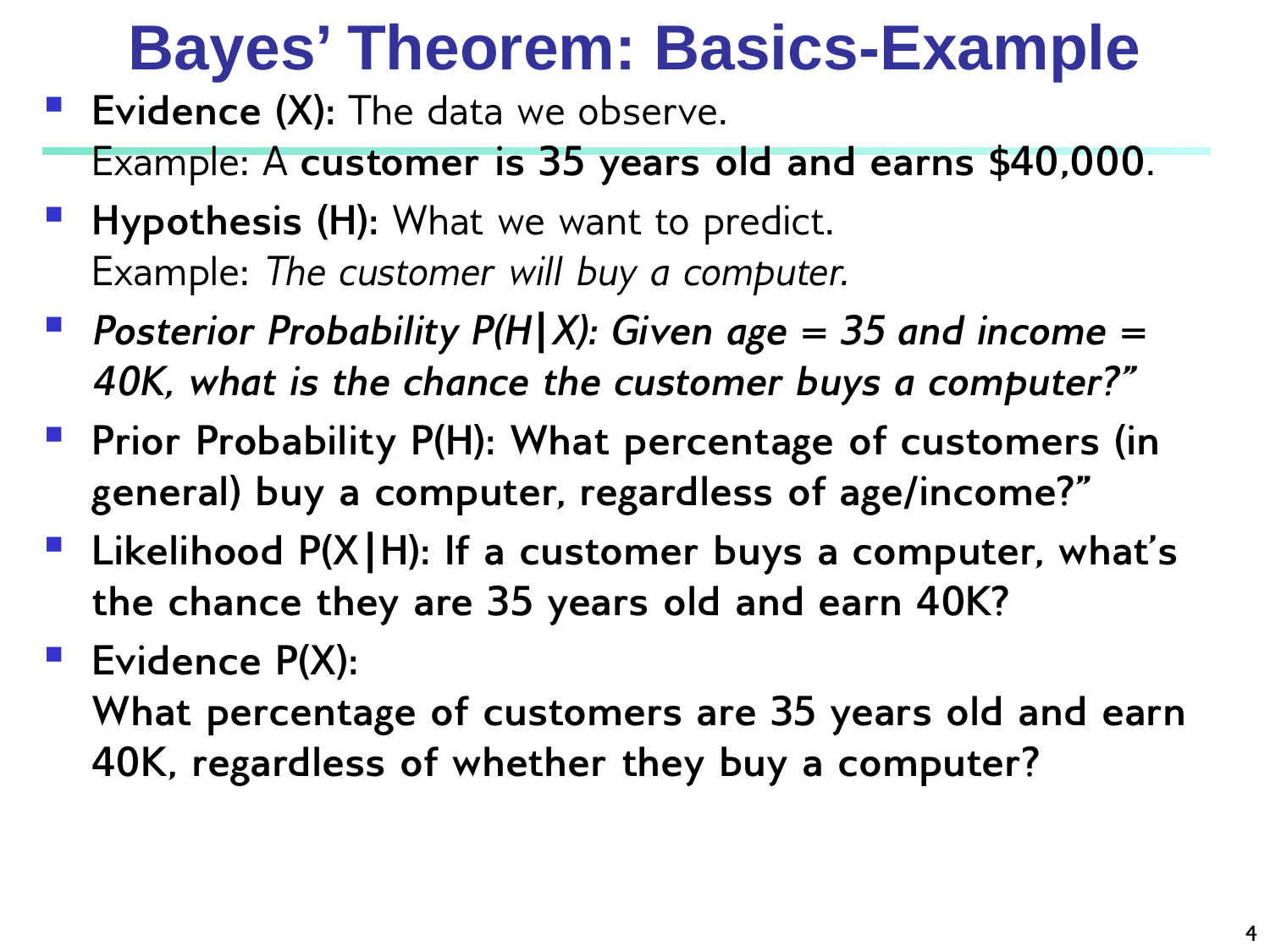

# Bayes’ Theorem: Basics-Example
Evidence (X): The data we observe.
Example: A customer is 35 years old and earns $40,000.
Hypothesis (H): What we want to predict.
Example: The customer will buy a computer.
Posterior Probability P(H∣X): Given age = 35 and income = 40K, what is the chance the customer buys a computer?”
Prior Probability P(H): What percentage of customers (in general) buy a computer, regardless of age/income?”
Likelihood P(X∣H): If a customer buys a computer, what’s the chance they are 35 years old and earn 40K?
Evidence P(X):
What percentage of customers are 35 years old and earn 40K, regardless of whether they buy a computer?
4